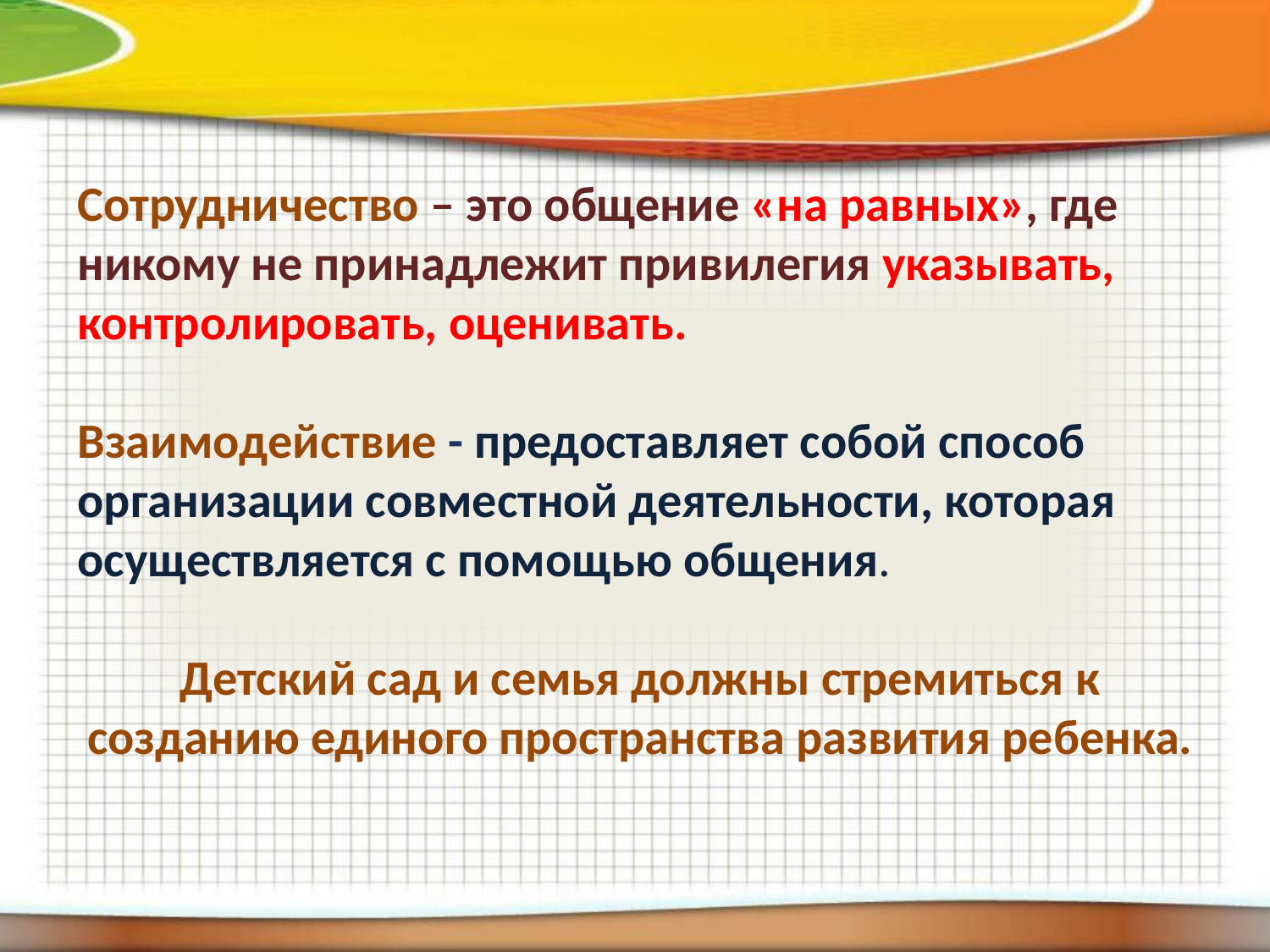

Сотрудничество – это общение «на равных», где никому не принадлежит привилегия указывать, контролировать, оценивать.

Взаимодействие - предоставляет собой способ организации совместной деятельности, которая осуществляется с помощью общения.

Детский сад и семья должны стремиться к созданию единого пространства развития ребенка.